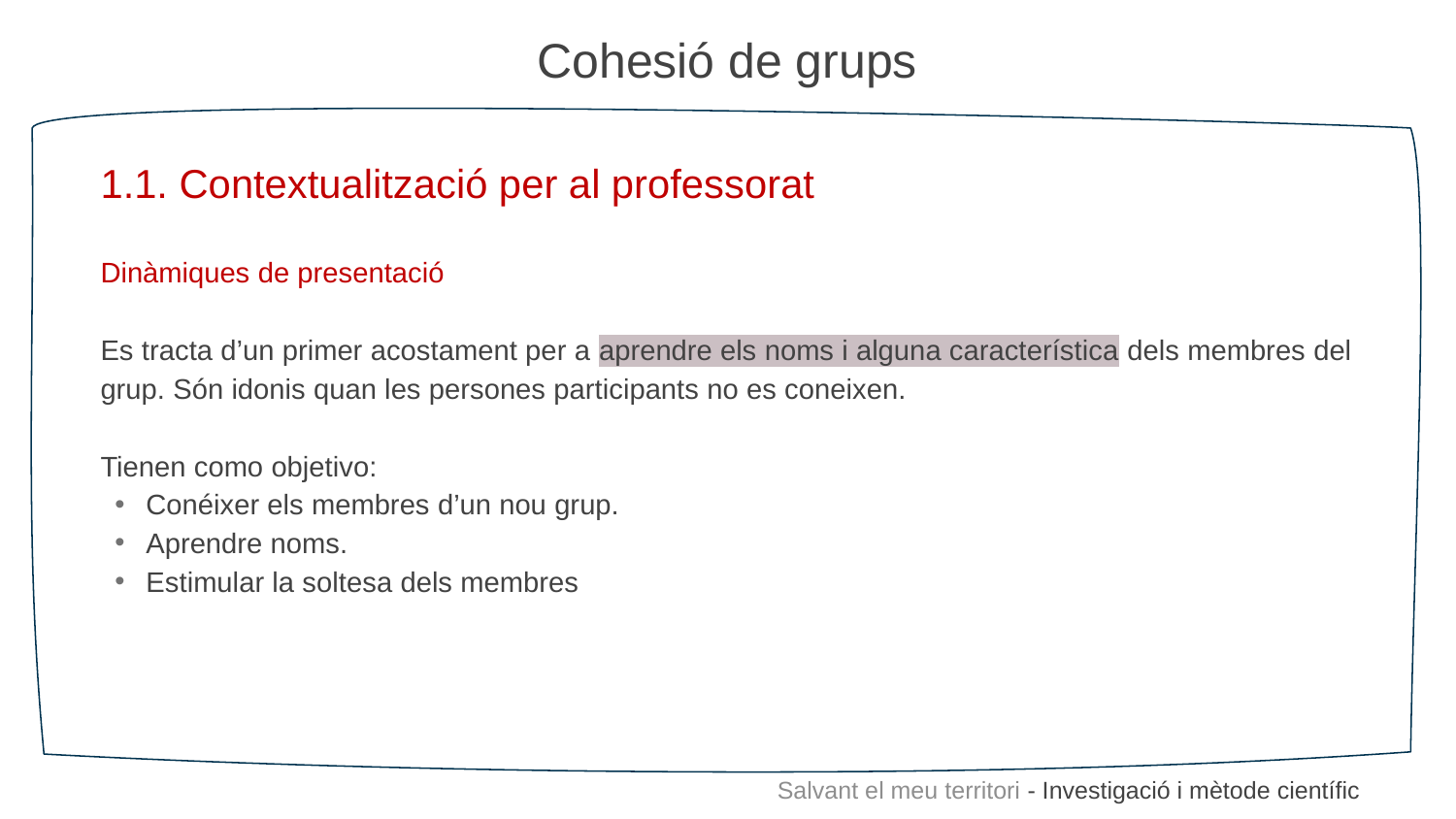

Cohesió de grups

1.1. Contextualització per al professorat
Dinàmiques de presentació

Es tracta d’un primer acostament per a aprendre els noms i alguna característica dels membres del grup. Són idonis quan les persones participants no es coneixen.

Tienen como objetivo:
Conéixer els membres d’un nou grup.
Aprendre noms.
Estimular la soltesa dels membres

Salvant el meu territori - Investigació i mètode científic